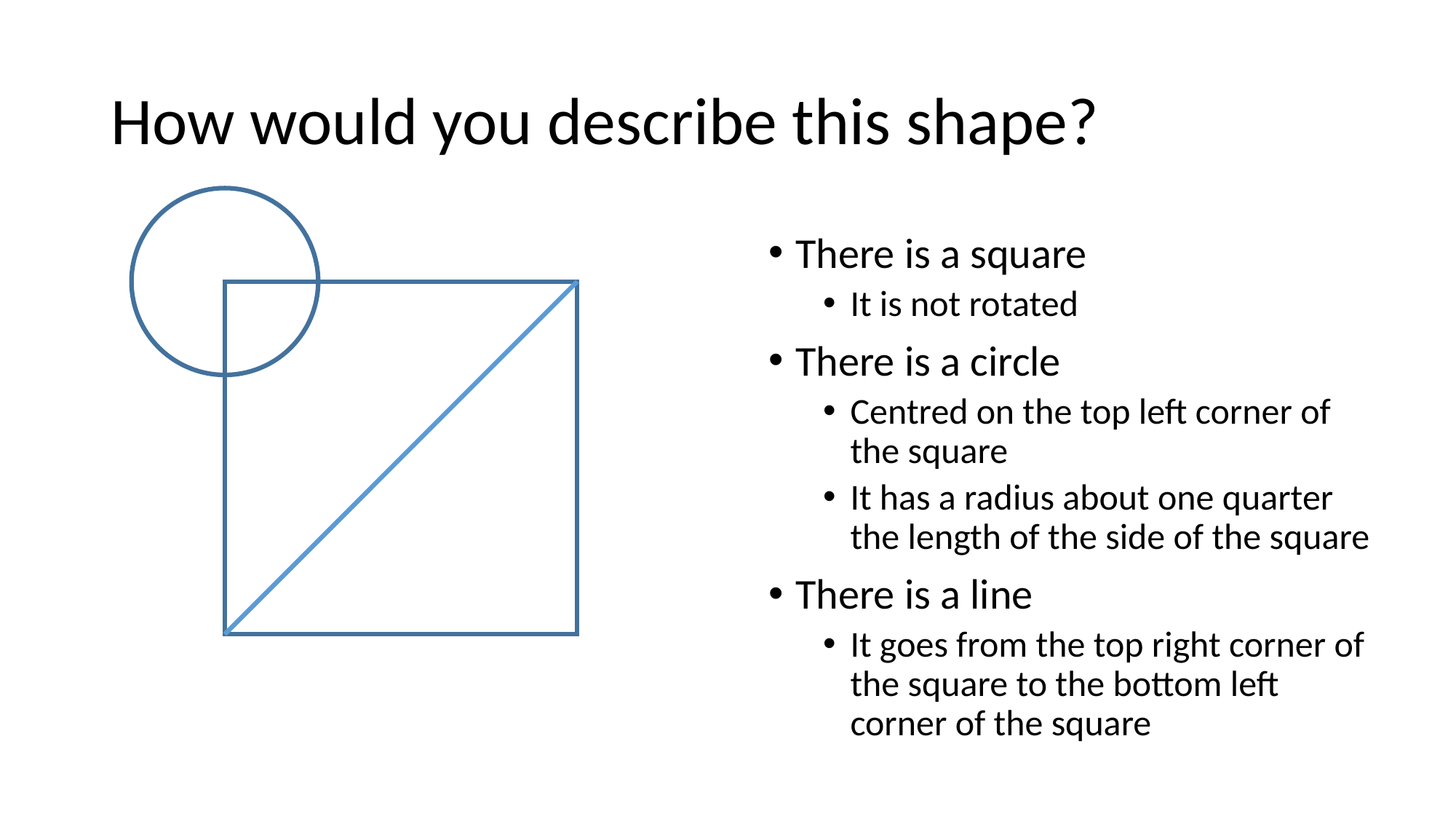

# How would you describe this shape?

There is a square
It is not rotated
There is a circle
Centred on the top left corner of the square
It has a radius about one quarter the length of the side of the square
There is a line
It goes from the top right corner of the square to the bottom left corner of the square